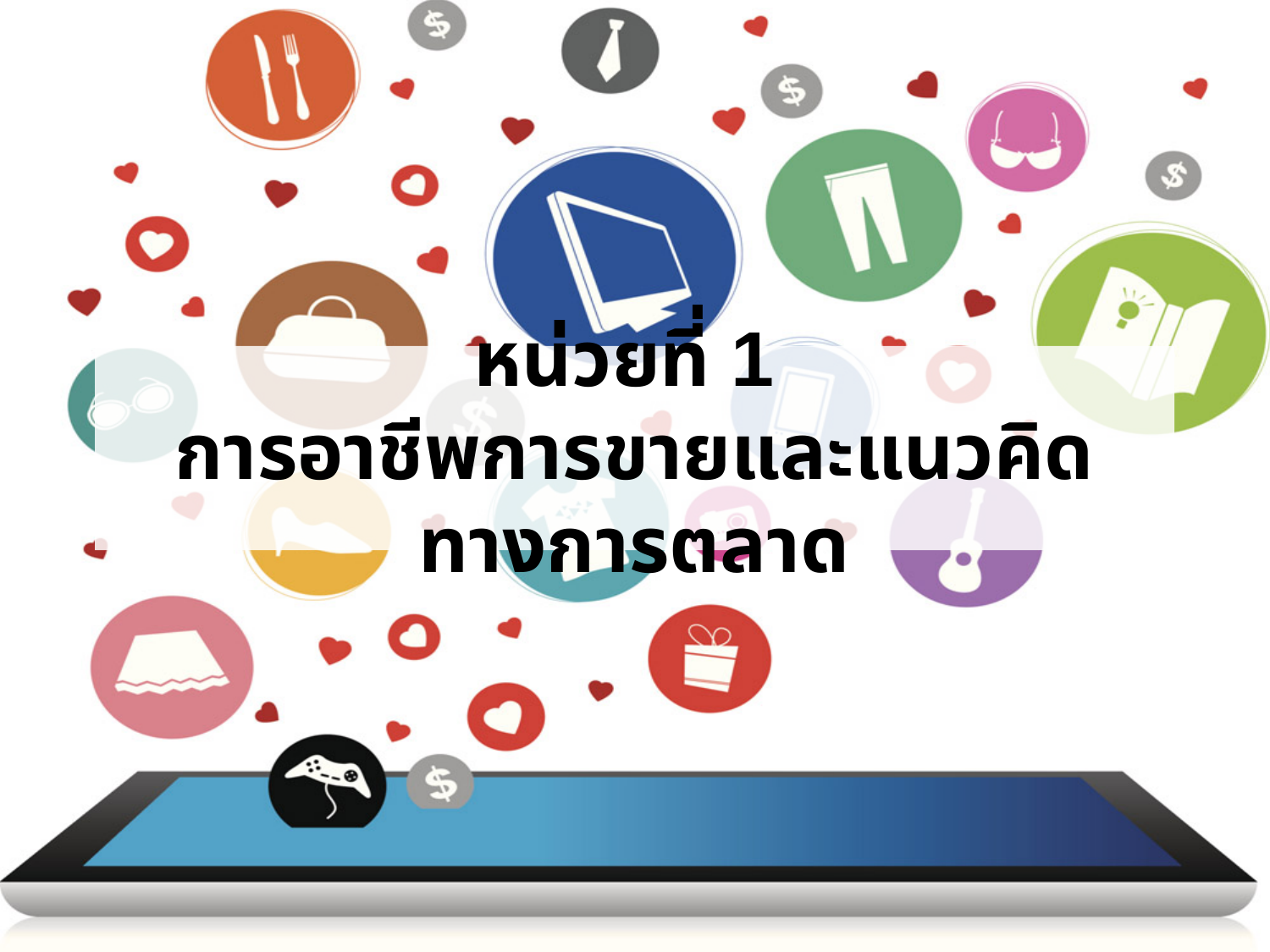

# หน่วยที่ 1 การอาชีพการขายและแนวคิดทางการตลาด